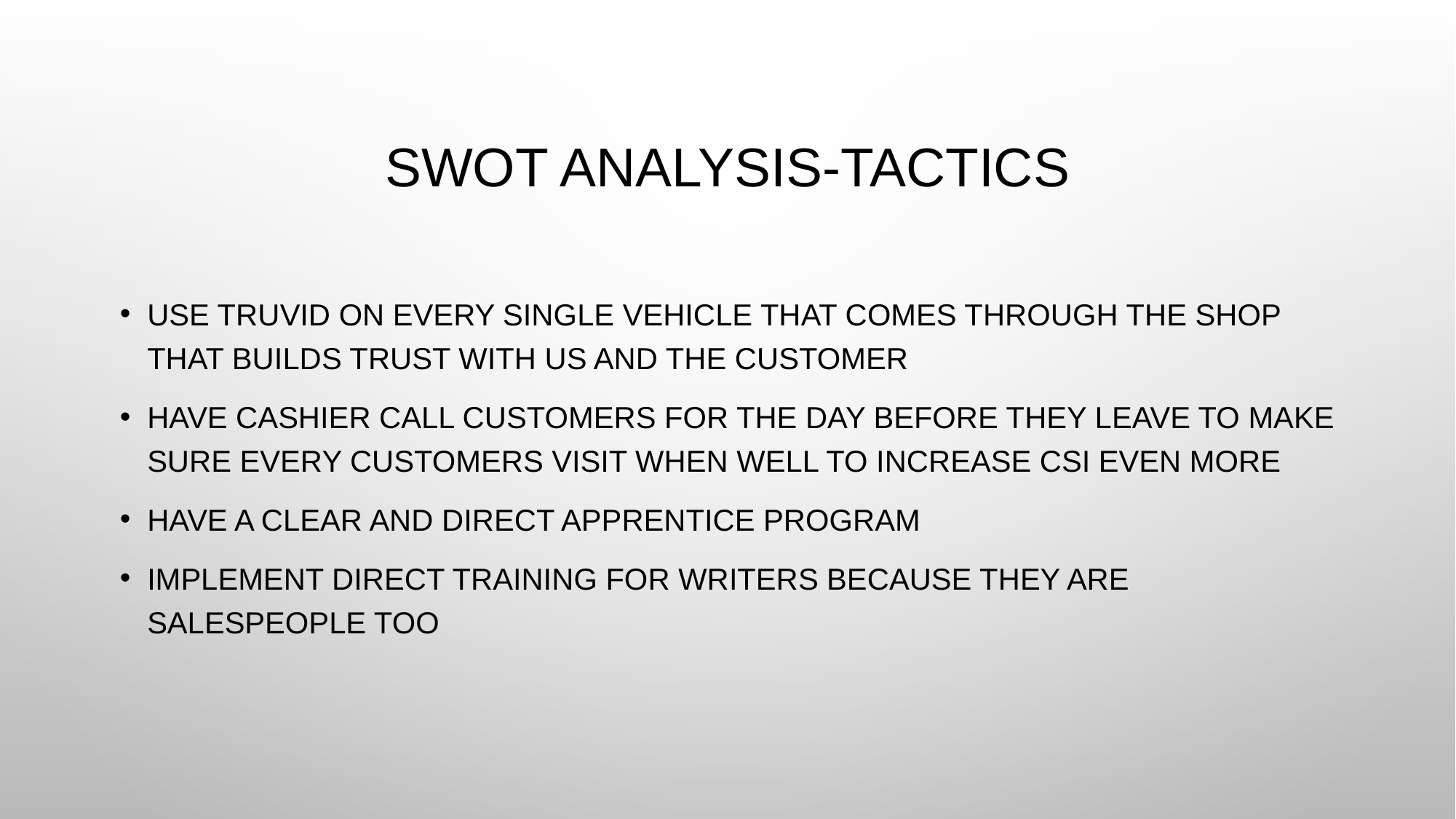

# SWOT Analysis-Tactics
USE TRUVID ON EVERY SINGLE VEHICLE THAT COMES THROUGH THE SHOP THAT BUILDS TRUST WITH US AND THE CUSTOMER
HAVE CASHIER CALL CUSTOMERS FOR THE DAY BEFORE THEY LEAVE TO MAKE SURE EVERY CUSTOMERS VISIT WHEN WELL TO INCREASE CSI EVEN MORE
HAVE A CLEAR AND DIRECT APPRENTICE PROGRAM
IMPLEMENT DIRECT TRAINING FOR WRITERS BECAUSE THEY ARE SALESPEOPLE TOO